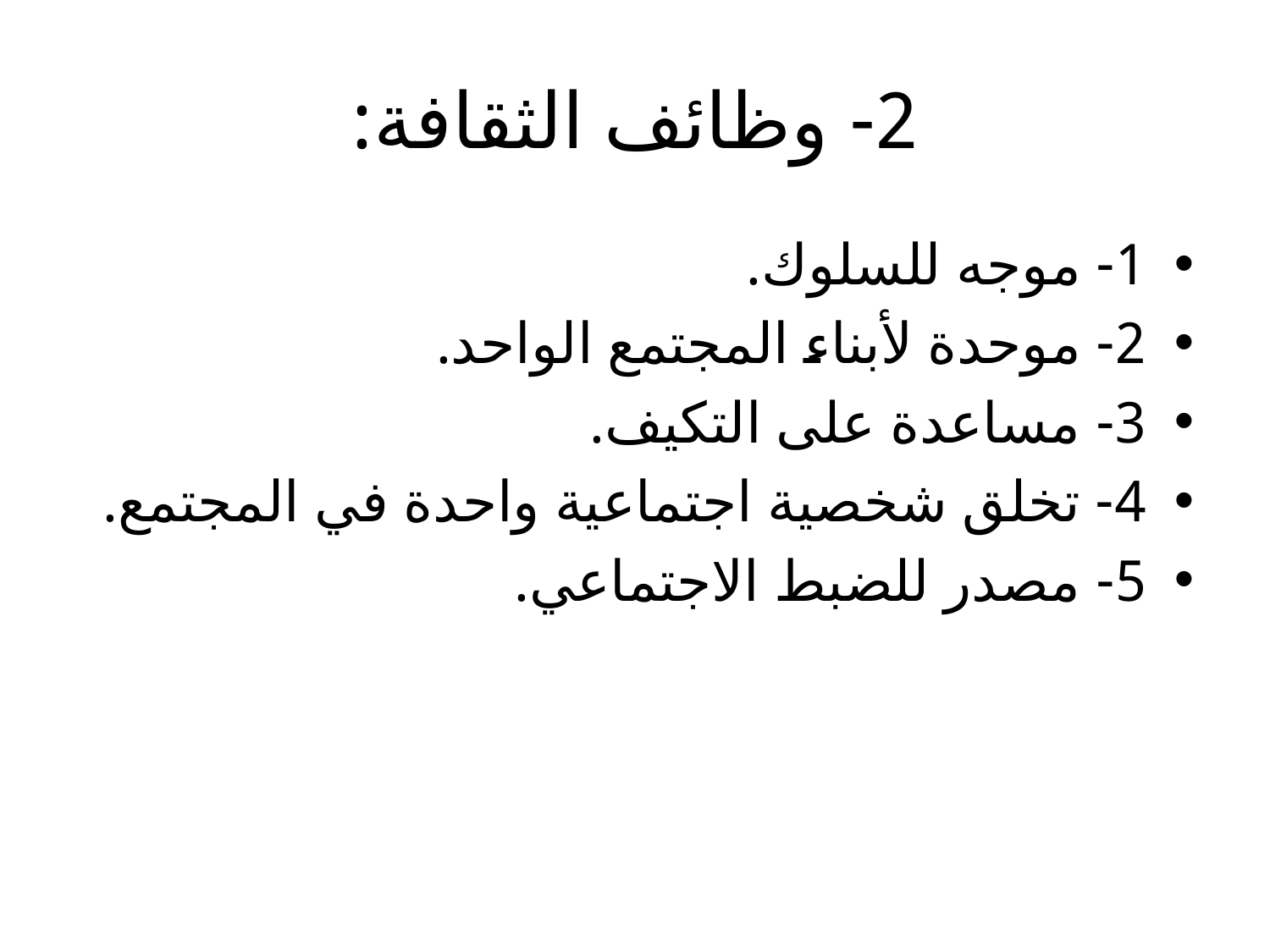

# 2- وظائف الثقافة:
1- موجه للسلوك.
2- موحدة لأبناء المجتمع الواحد.
3- مساعدة على التكيف.
4- تخلق شخصية اجتماعية واحدة في المجتمع.
5- مصدر للضبط الاجتماعي.